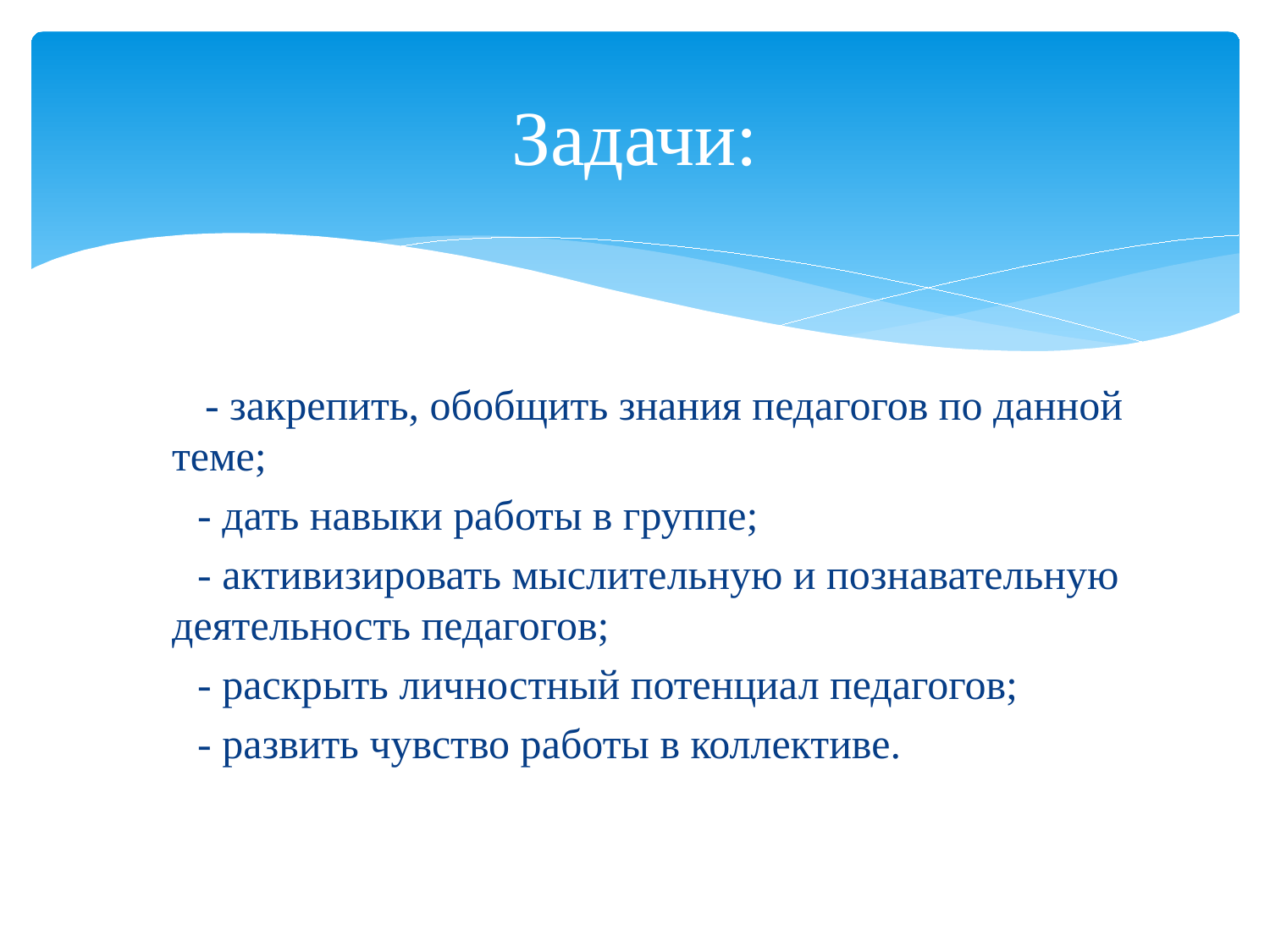

# Задачи:
      - закрепить, обобщить знания педагогов по данной теме;
      - дать навыки работы в группе;
      - активизировать мыслительную и познавательную деятельность педагогов;
      - раскрыть личностный потенциал педагогов;
      - развить чувство работы в коллективе.